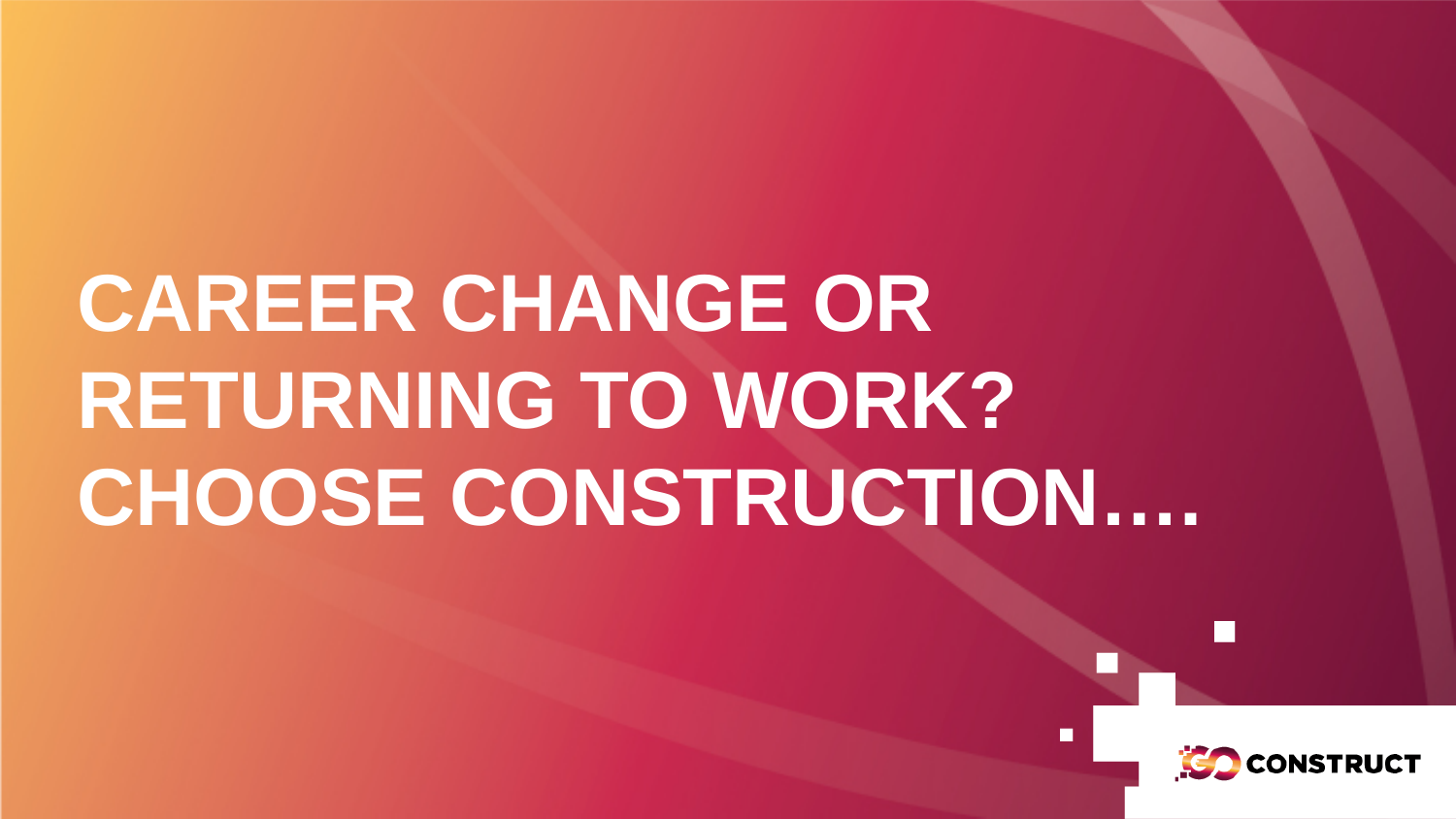

# CAREER CHANGE OR RETURNING TO WORK? CHOOSE CONSTRUCTION….